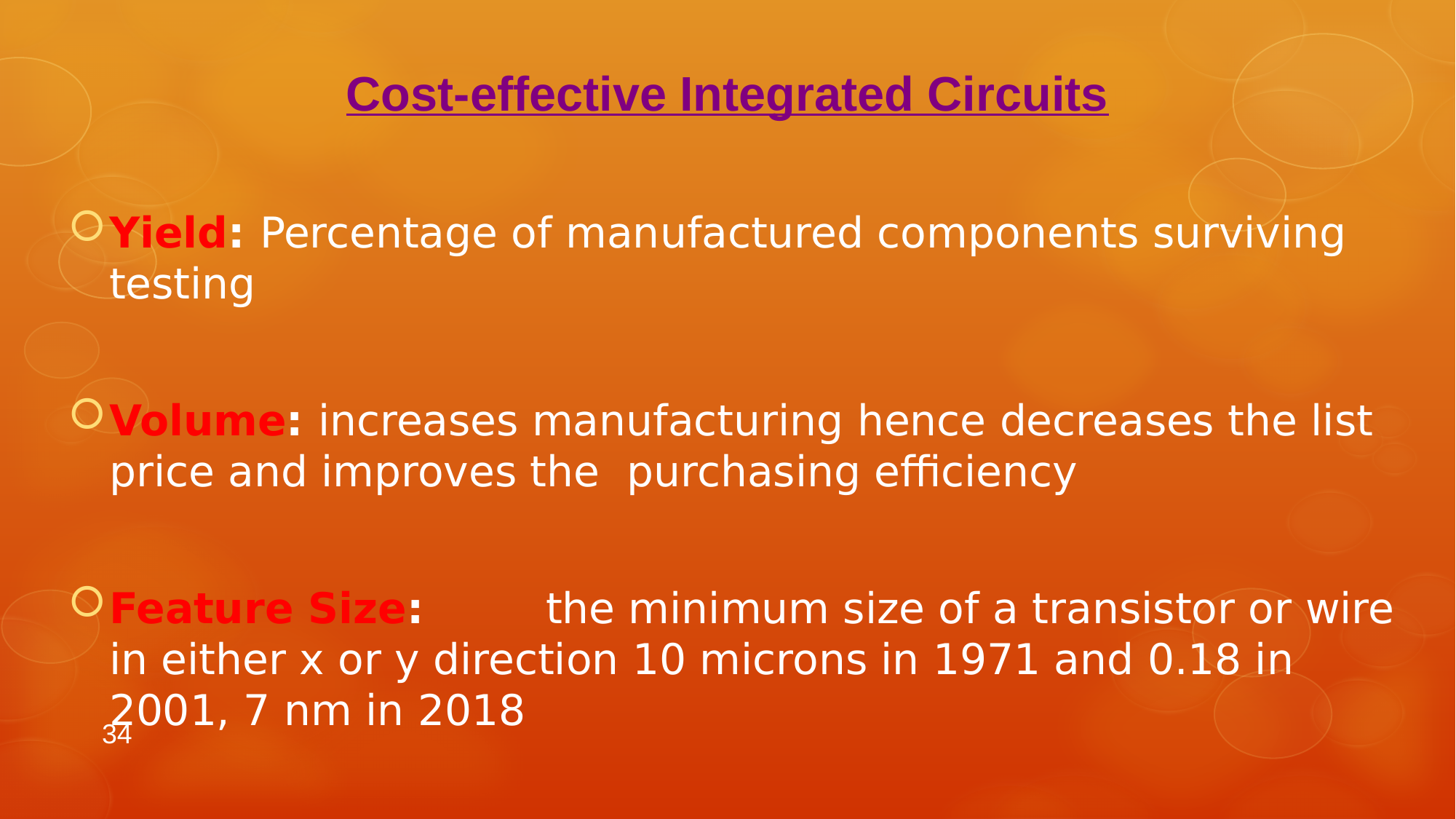

Cost-effective Integrated Circuits
Yield: Percentage of manufactured components surviving testing

Volume: increases manufacturing hence decreases the list price and improves the  purchasing efficiency

Feature Size: 	the minimum size of a transistor or wire in either x or y direction 10 microns in 1971 and 0.18 in 2001, 7 nm in 2018
34